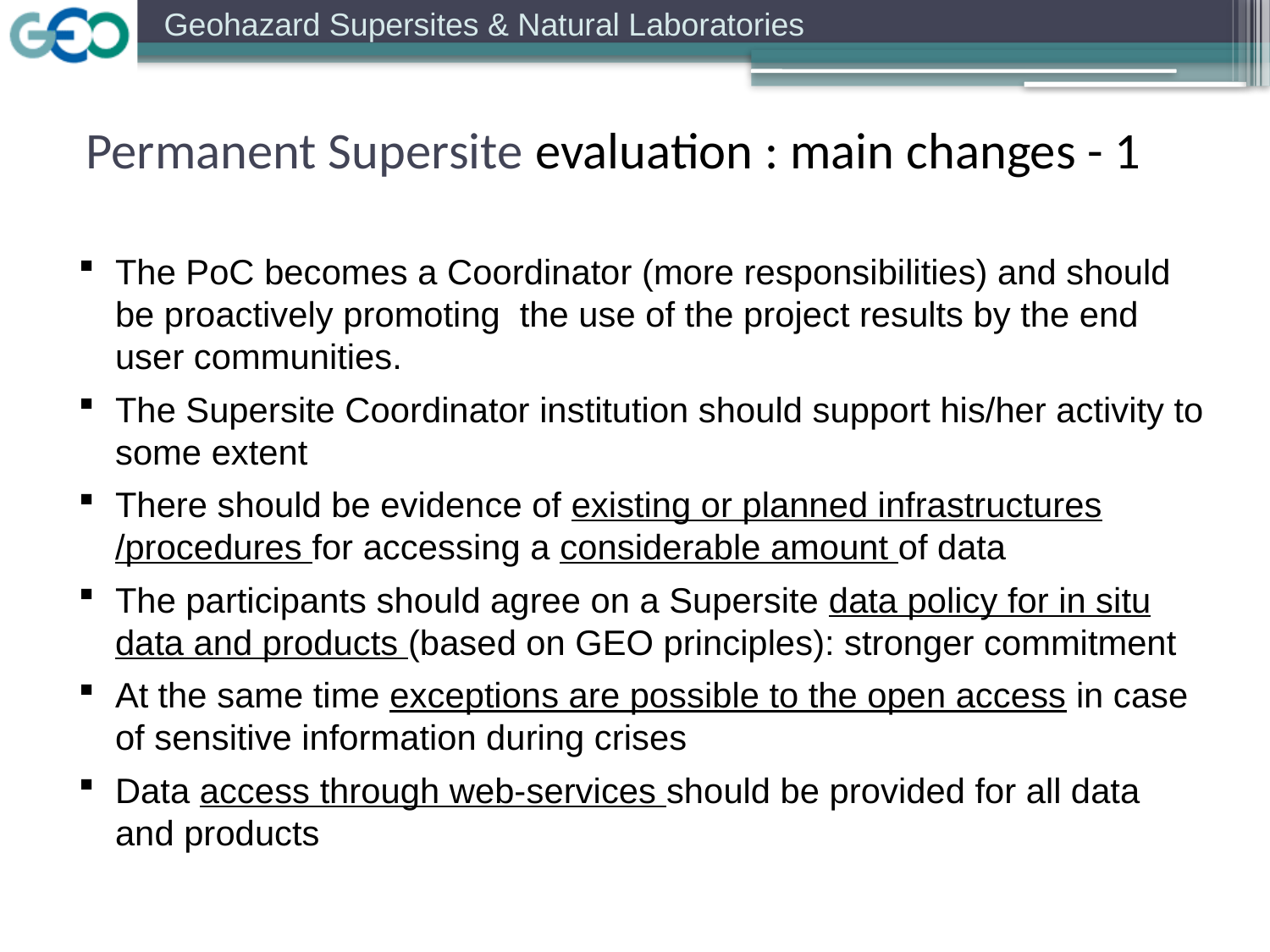

Permanent Supersite evaluation : main changes - 1

The PoC becomes a Coordinator (more responsibilities) and should be proactively promoting  the use of the project results by the end user communities.
The Supersite Coordinator institution should support his/her activity to some extent
There should be evidence of existing or planned infrastructures /procedures for accessing a considerable amount of data
The participants should agree on a Supersite data policy for in situ data and products (based on GEO principles): stronger commitment
At the same time exceptions are possible to the open access in case of sensitive information during crises
Data access through web-services should be provided for all data and products